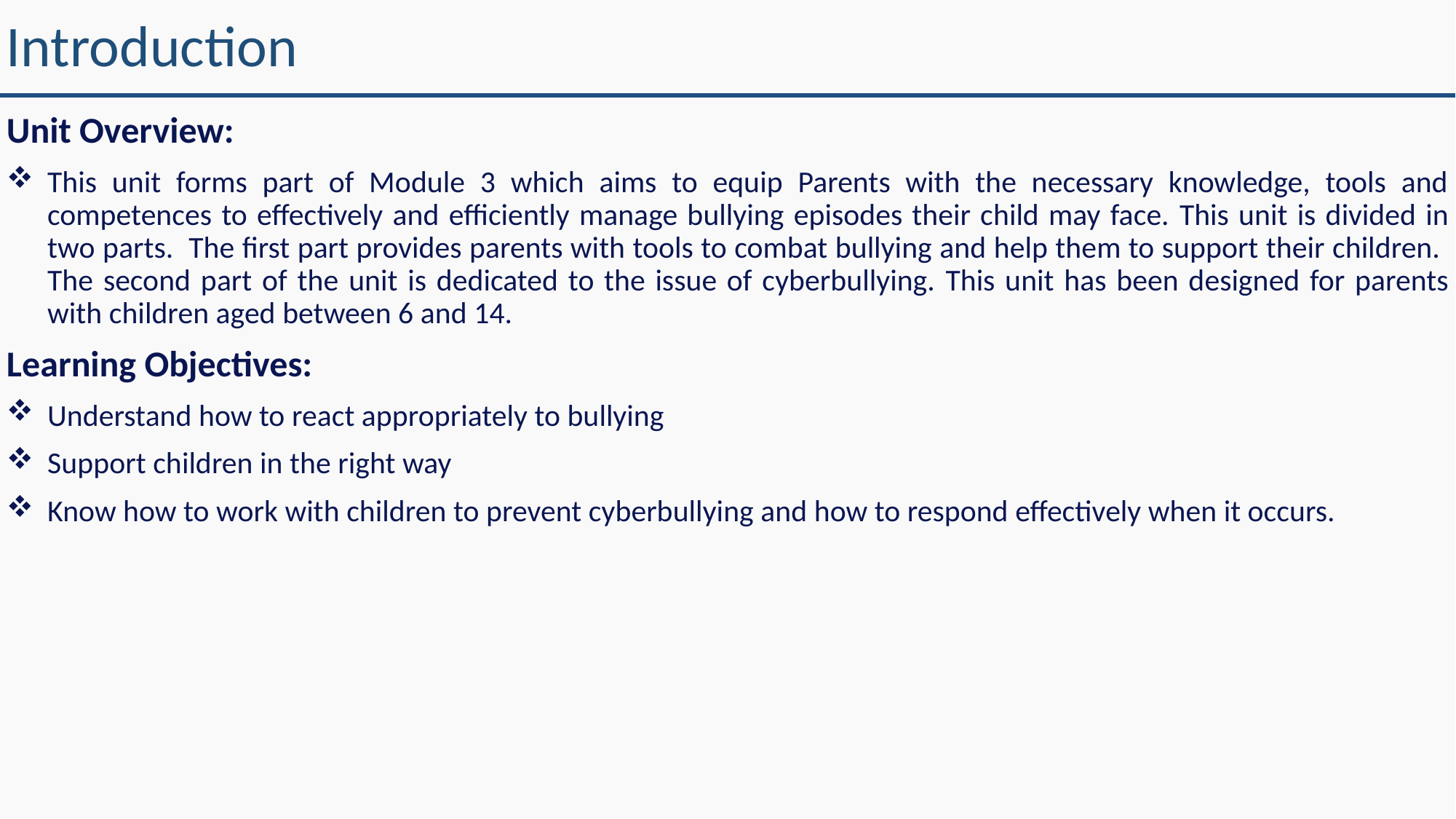

# Introduction
Unit Overview:
This unit forms part of Module 3 which aims to equip Parents with the necessary knowledge, tools and competences to effectively and efficiently manage bullying episodes their child may face. This unit is divided in two parts.  The first part provides parents with tools to combat bullying and help them to support their children.  The second part of the unit is dedicated to the issue of cyberbullying. This unit has been designed for parents with children aged between 6 and 14.
Learning Objectives:
Understand how to react appropriately to bullying
Support children in the right way
Know how to work with children to prevent cyberbullying and how to respond effectively when it occurs.